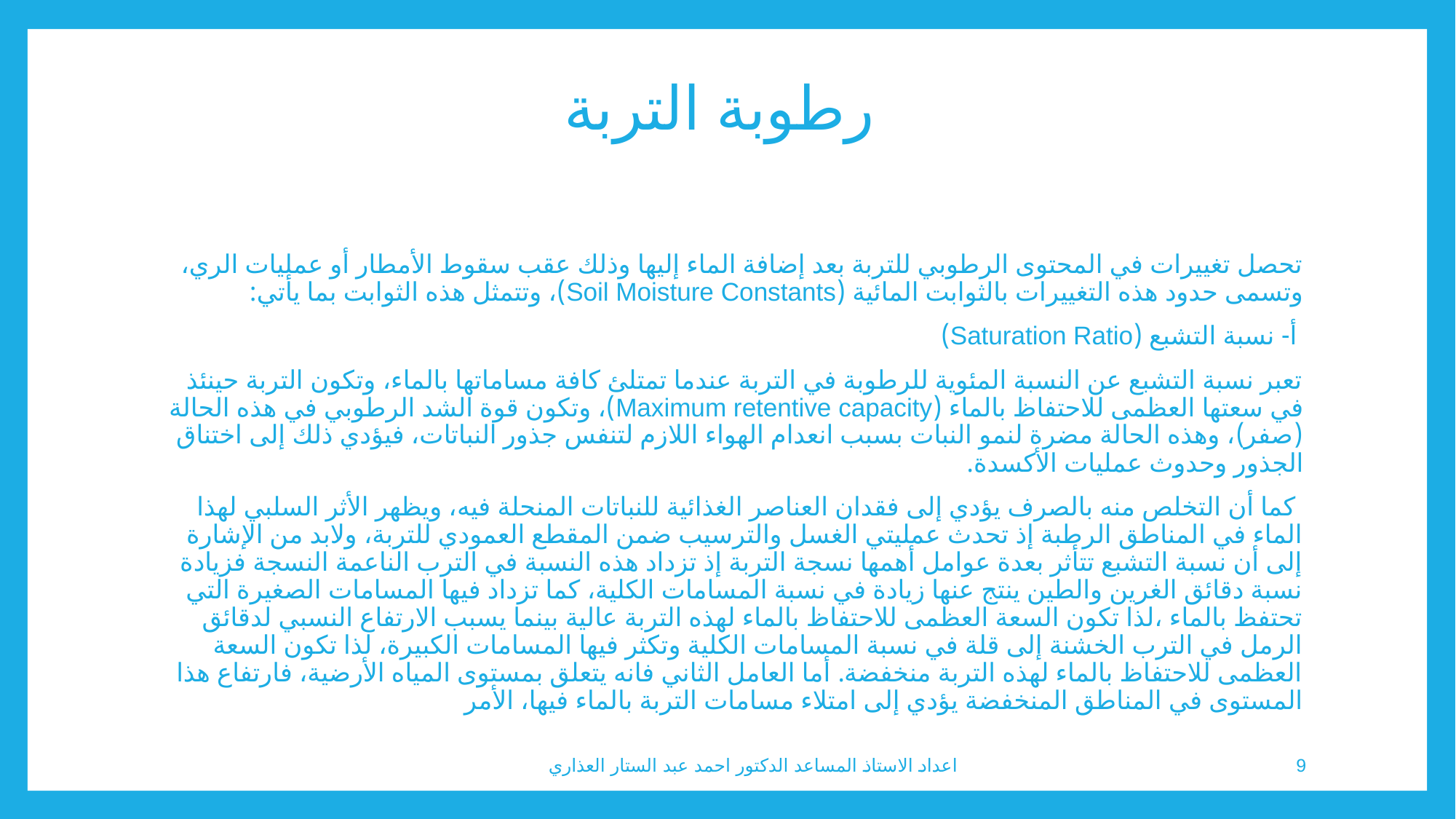

# رطوبة التربة
تحصل تغييرات في المحتوى الرطوبي للتربة بعد إضافة الماء إليها وذلك عقب سقوط الأمطار أو عمليات الري، وتسمى حدود هذه التغييرات بالثوابت المائية (Soil Moisture Constants)، وتتمثل هذه الثوابت بما يأتي:
 أ- نسبة التشبع (Saturation Ratio)
تعبر نسبة التشبع عن النسبة المئوية للرطوبة في التربة عندما تمتلئ كافة مساماتها بالماء، وتكون التربة حينئذ في سعتها العظمى للاحتفاظ بالماء (Maximum retentive capacity)، وتكون قوة الشد الرطوبي في هذه الحالة (صفر)، وهذه الحالة مضرة لنمو النبات بسبب انعدام الهواء اللازم لتنفس جذور النباتات، فيؤدي ذلك إلى اختناق الجذور وحدوث عمليات الأكسدة.
 كما أن التخلص منه بالصرف يؤدي إلى فقدان العناصر الغذائية للنباتات المنحلة فيه، ويظهر الأثر السلبي لهذا الماء في المناطق الرطبة إذ تحدث عمليتي الغسل والترسيب ضمن المقطع العمودي للتربة، ولابد من الإشارة إلى أن نسبة التشبع تتأثر بعدة عوامل أهمها نسجة التربة إذ تزداد هذه النسبة في الترب الناعمة النسجة فزيادة نسبة دقائق الغرين والطين ينتج عنها زيادة في نسبة المسامات الكلية، كما تزداد فيها المسامات الصغيرة التي تحتفظ بالماء ،لذا تكون السعة العظمى للاحتفاظ بالماء لهذه التربة عالية بينما يسبب الارتفاع النسبي لدقائق الرمل في الترب الخشنة إلى قلة في نسبة المسامات الكلية وتكثر فيها المسامات الكبيرة، لذا تكون السعة العظمى للاحتفاظ بالماء لهذه التربة منخفضة. أما العامل الثاني فانه يتعلق بمستوى المياه الأرضية، فارتفاع هذا المستوى في المناطق المنخفضة يؤدي إلى امتلاء مسامات التربة بالماء فيها، الأمر
اعداد الاستاذ المساعد الدكتور احمد عبد الستار العذاري
9